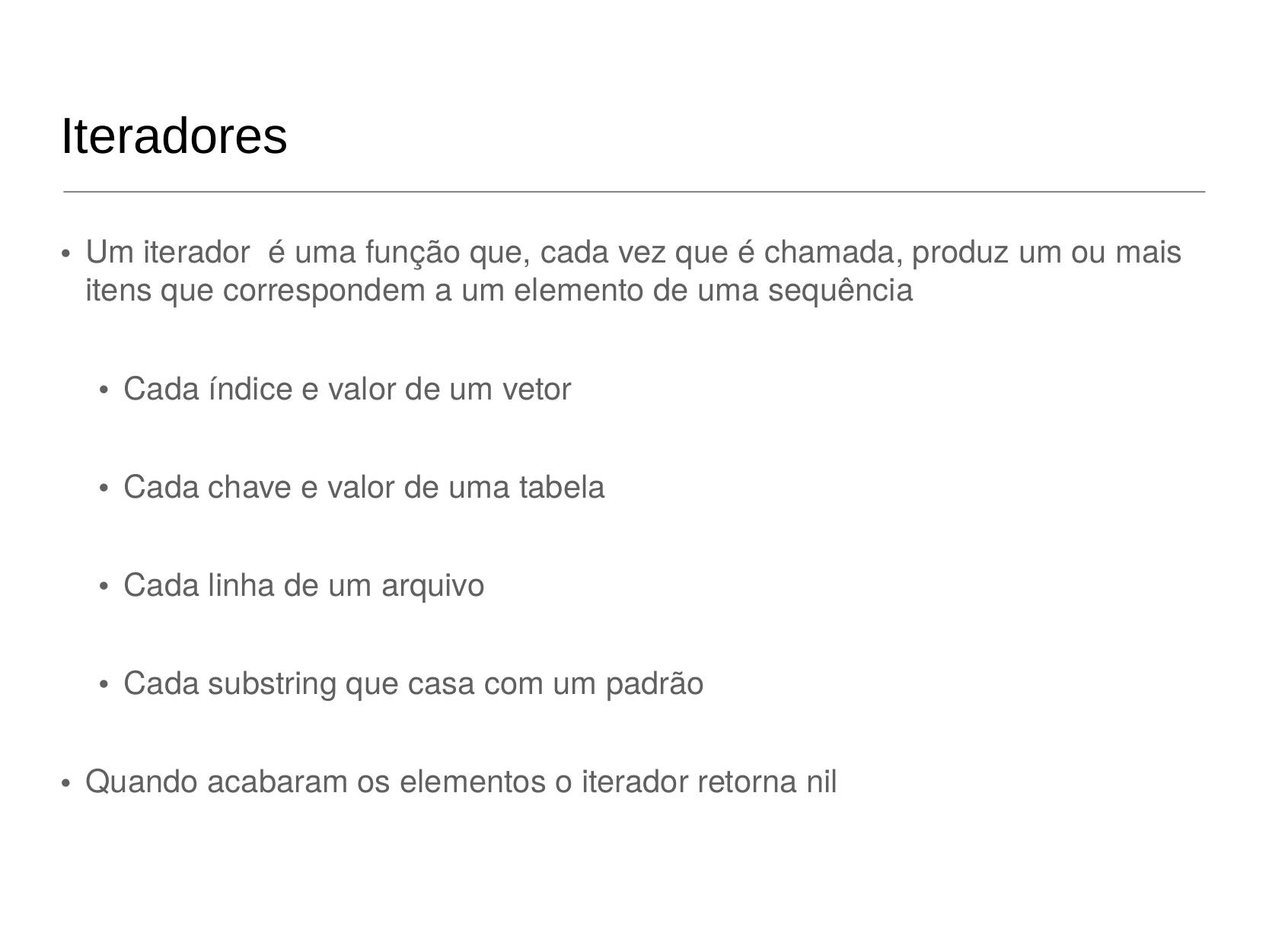

# Iteradores
Um iterador  é uma função que, cada vez que é chamada, produz um ou mais itens que correspondem a um elemento de uma sequência
Cada índice e valor de um vetor
Cada chave e valor de uma tabela
Cada linha de um arquivo
Cada substring que casa com um padrão
Quando acabaram os elementos o iterador retorna nil